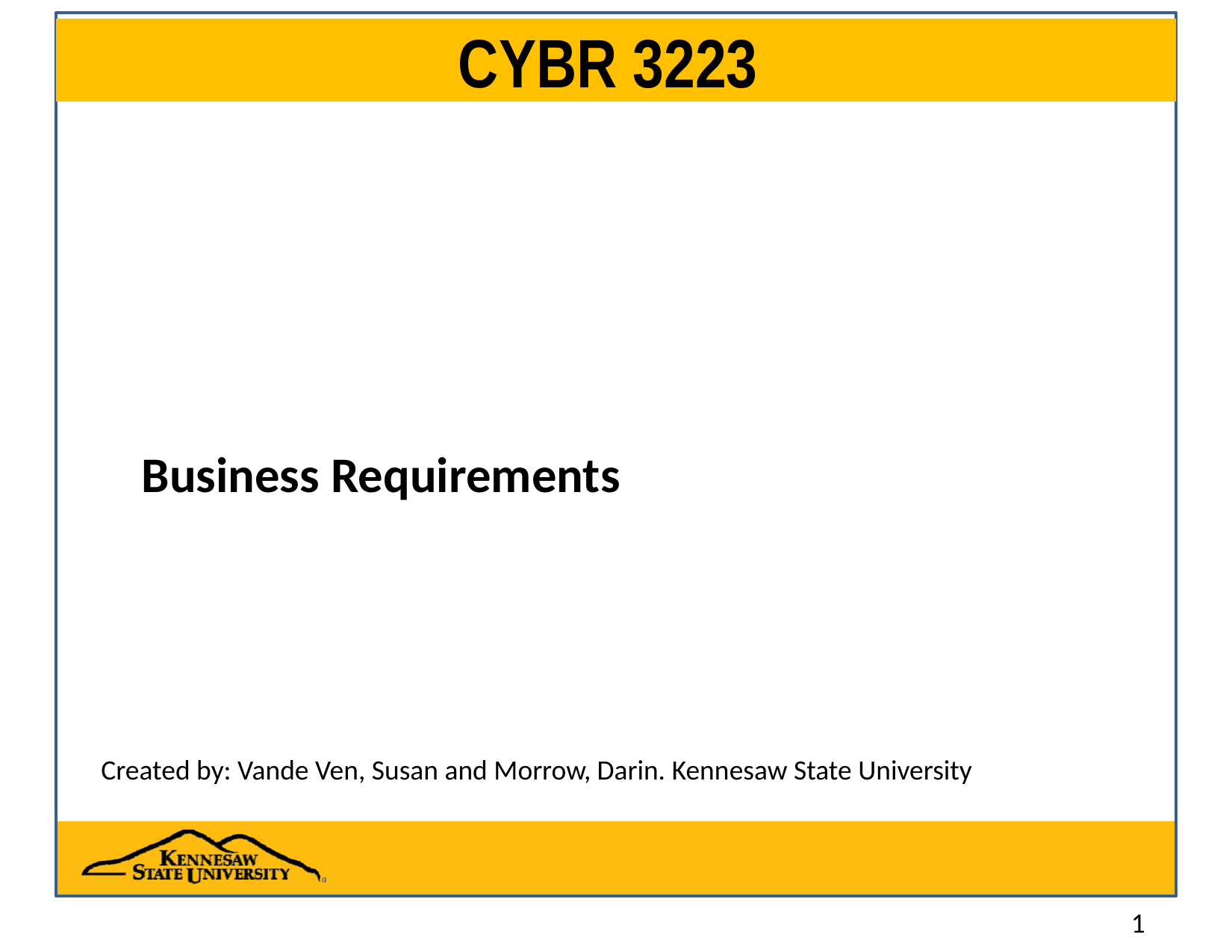

# CYBR 3223
Business Requirements
Created by: Vande Ven, Susan and Morrow, Darin. Kennesaw State University